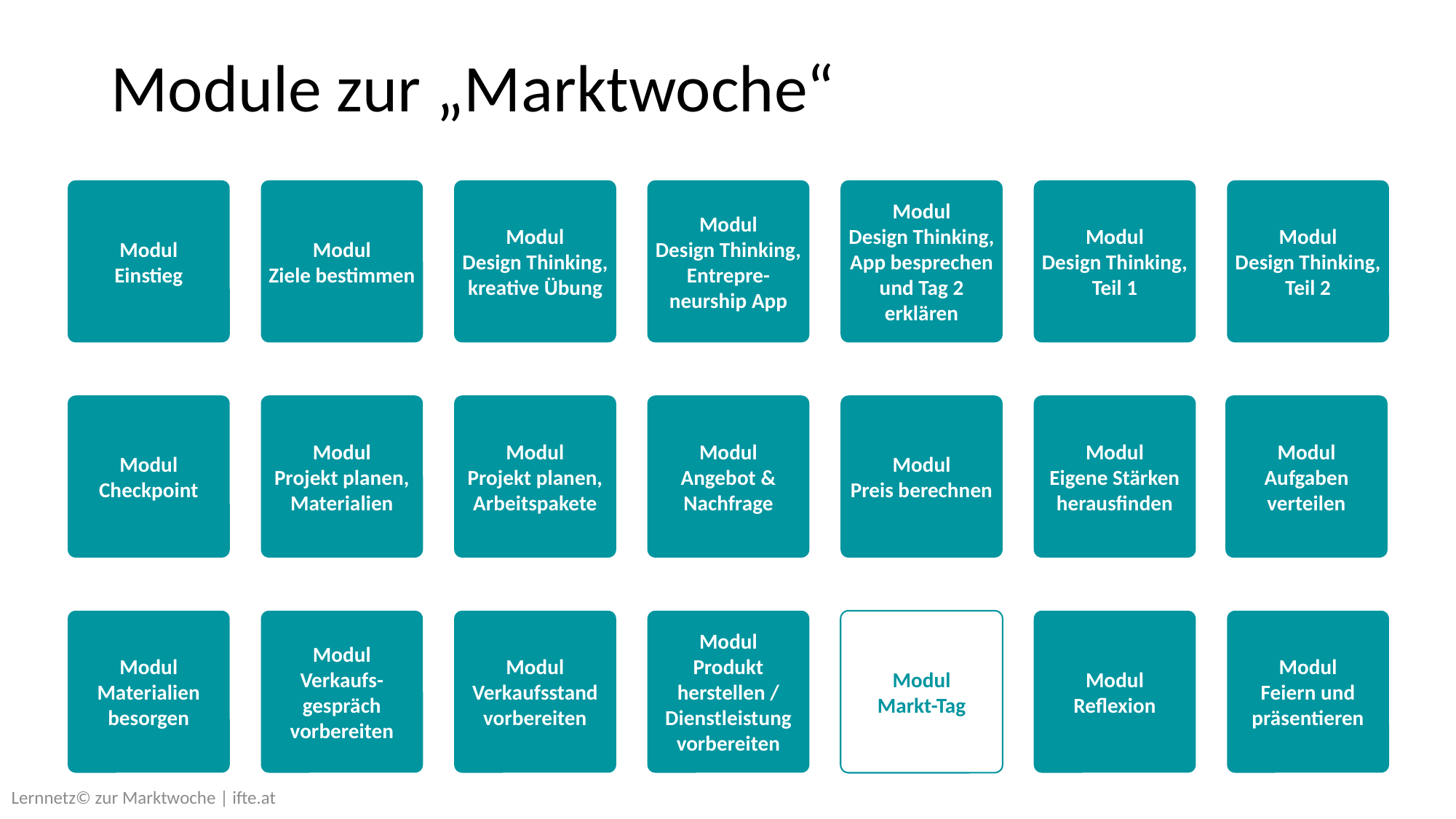

# Module zur „Marktwoche“
Modul
Einstieg
Modul
Ziele bestimmen
Modul
Design Thinking, kreative Übung
Modul
Design Thinking, Entrepre-neurship App
Modul
Design Thinking, App besprechen und Tag 2 erklären
Modul
Design Thinking, Teil 1
Modul
Design Thinking, Teil 2
Modul
Checkpoint
Modul
Projekt planen, Materialien
Modul
Projekt planen, Arbeitspakete
Modul
Angebot & Nachfrage
Modul
Preis berechnen
Modul
Eigene Stärken herausfinden
Modul
Aufgaben verteilen
Modul
Materialien besorgen
Modul
Verkaufs-gespräch vorbereiten
Modul
Verkaufsstand vorbereiten
Modul
Produkt herstellen / Dienstleistung vorbereiten
Modul
Markt-Tag
Modul
Reflexion
Modul
Feiern und präsentieren
Lernnetz© zur Marktwoche | ifte.at